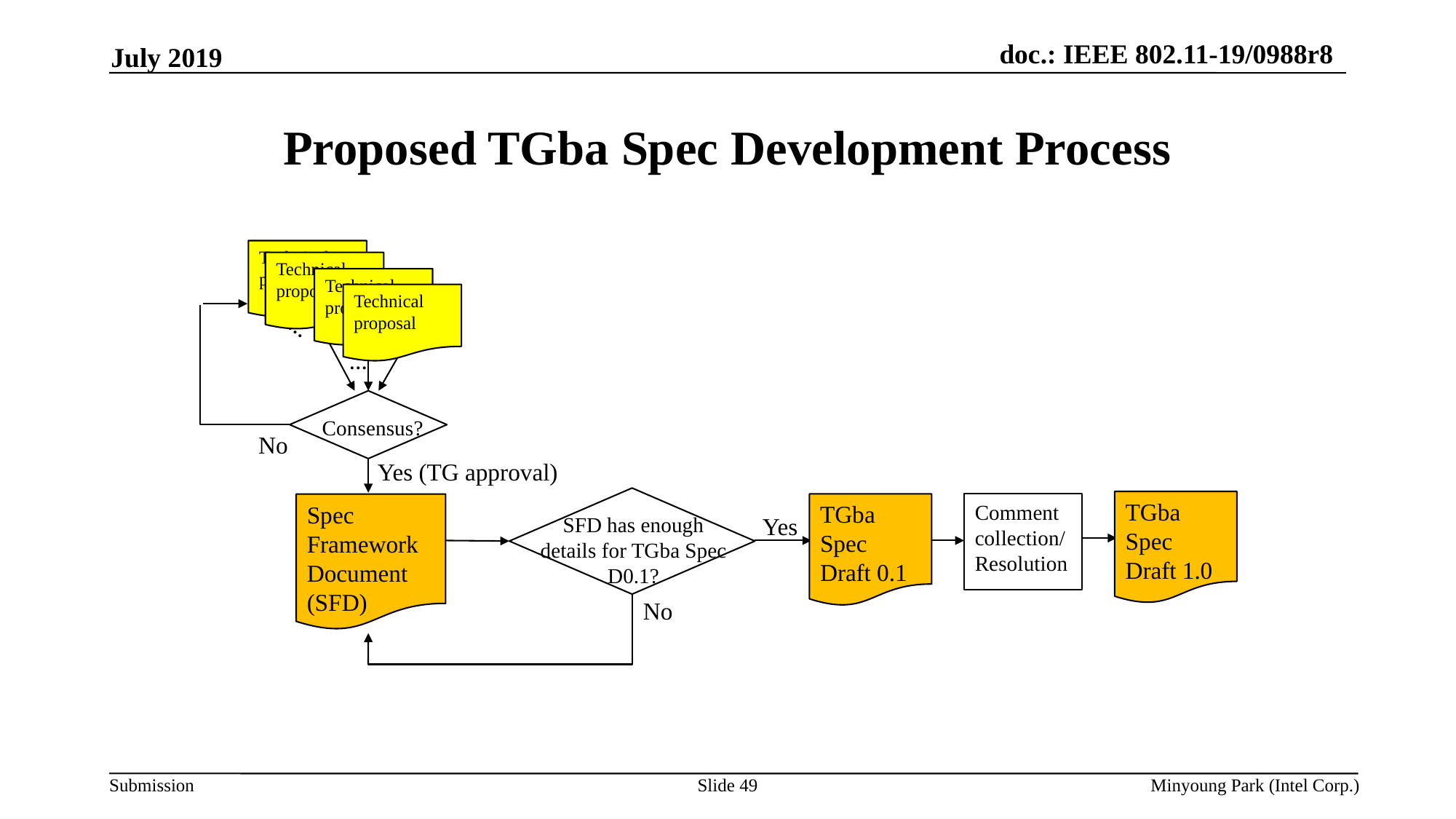

July 2019
# Proposed TGba Spec Development Process
Technical proposal
Technical proposal
Technical proposal
Technical proposal
…
…

Consensus?
No
Yes (TG approval)

SFD has enough
 details for TGba Spec
D0.1?
TGba Spec Draft 1.0
Comment collection/
Resolution
TGba Spec Draft 0.1
Spec Framework Document (SFD)
Yes
No
Minyoung Park (Intel Corp.)
Slide 49